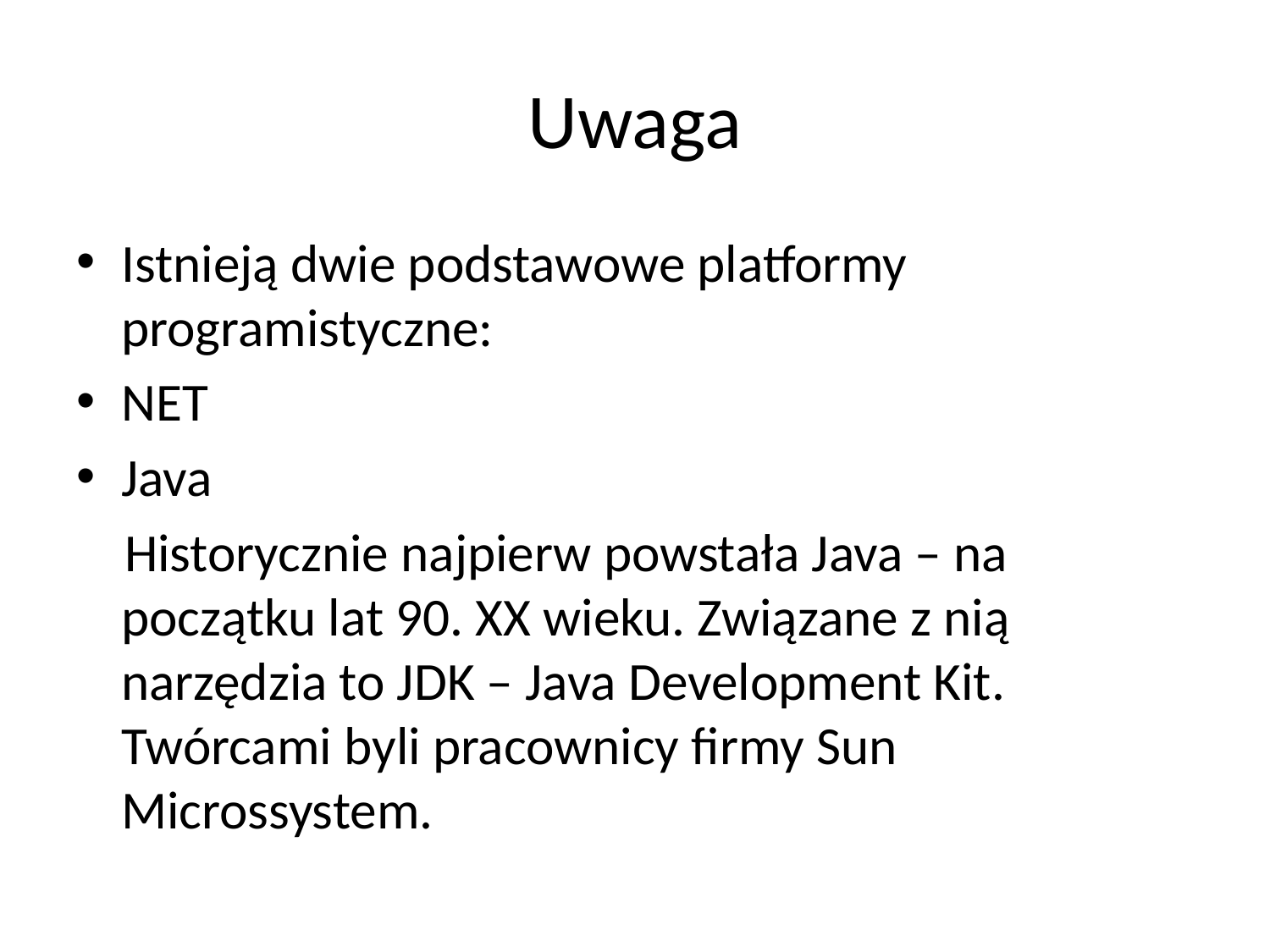

# Uwaga
Istnieją dwie podstawowe platformy programistyczne:
NET
Java
    Historycznie najpierw powstała Java – na początku lat 90. XX wieku. Związane z nią narzędzia to JDK – Java Development Kit. Twórcami byli pracownicy firmy Sun Microssystem.